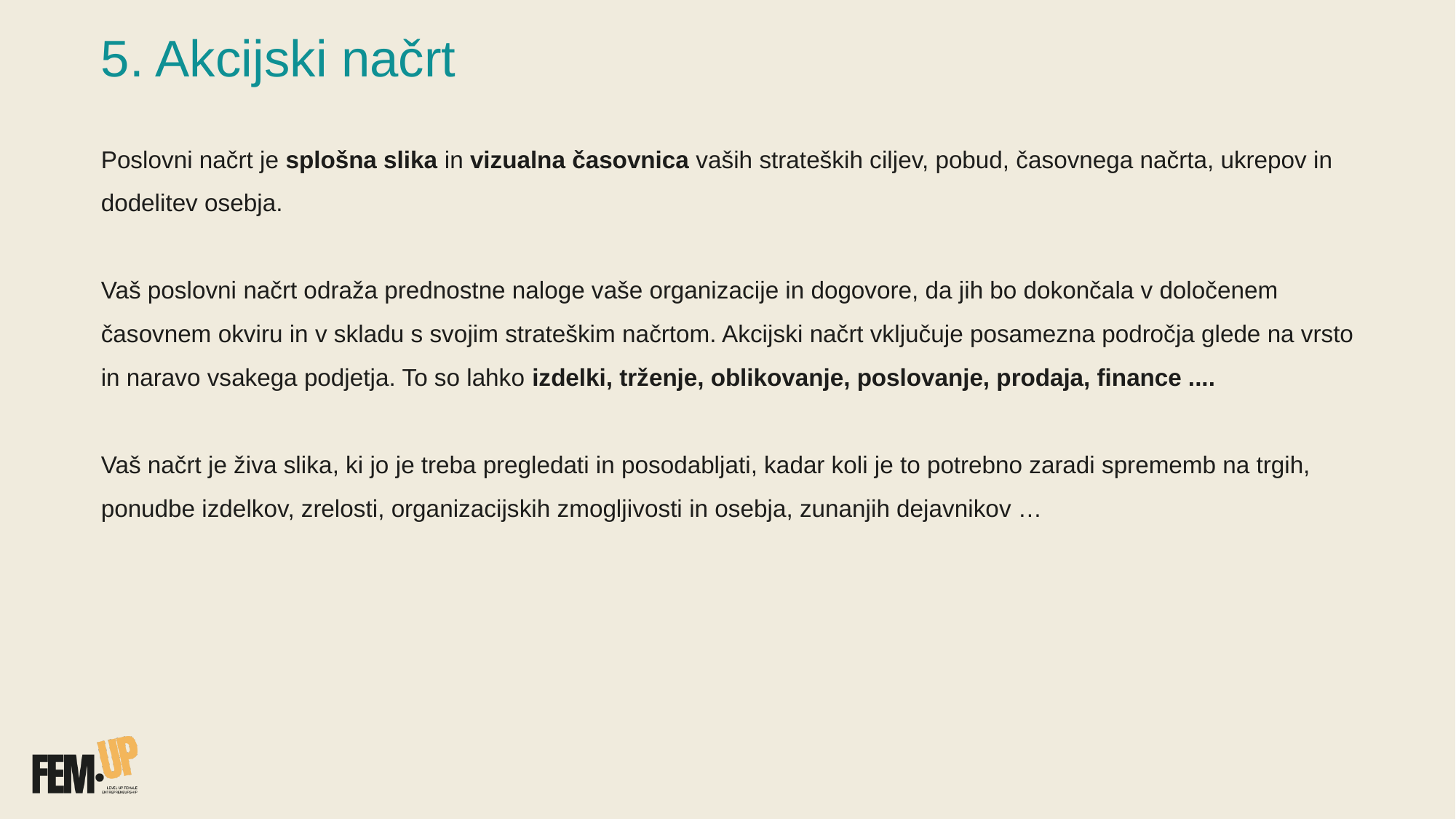

5. Akcijski načrt
Poslovni načrt je splošna slika in vizualna časovnica vaših strateških ciljev, pobud, časovnega načrta, ukrepov in dodelitev osebja.

Vaš poslovni načrt odraža prednostne naloge vaše organizacije in dogovore, da jih bo dokončala v določenem časovnem okviru in v skladu s svojim strateškim načrtom. Akcijski načrt vključuje posamezna področja glede na vrsto in naravo vsakega podjetja. To so lahko izdelki, trženje, oblikovanje, poslovanje, prodaja, finance ....

Vaš načrt je živa slika, ki jo je treba pregledati in posodabljati, kadar koli je to potrebno zaradi sprememb na trgih, ponudbe izdelkov, zrelosti, organizacijskih zmogljivosti in osebja, zunanjih dejavnikov …